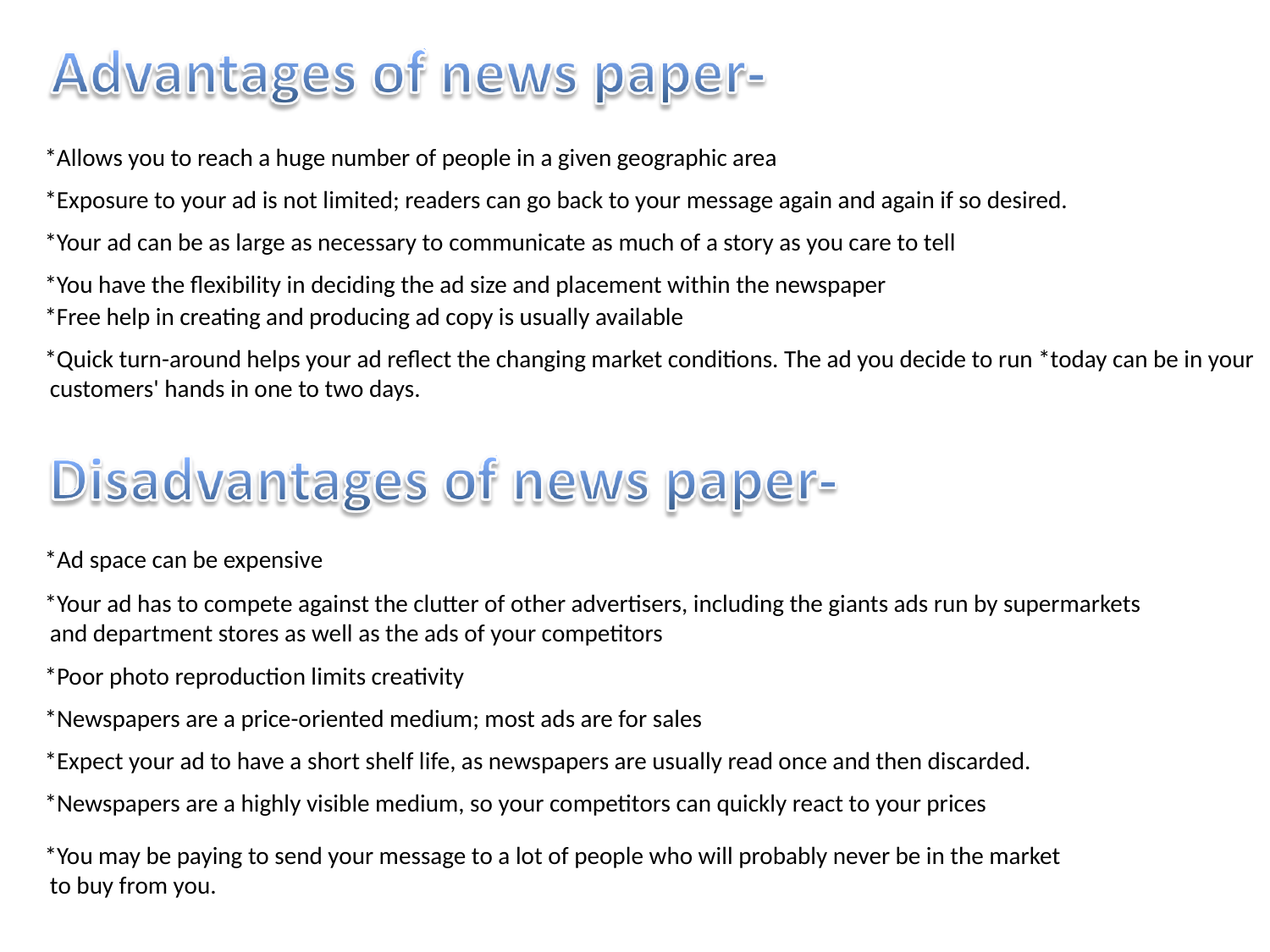

*Allows you to reach a huge number of people in a given geographic area
*Exposure to your ad is not limited; readers can go back to your message again and again if so desired.
*Your ad can be as large as necessary to communicate as much of a story as you care to tell
*You have the flexibility in deciding the ad size and placement within the newspaper
*Free help in creating and producing ad copy is usually available
*Quick turn-around helps your ad reflect the changing market conditions. The ad you decide to run *today can be in your  customers' hands in one to two days.

*Ad space can be expensive
*Your ad has to compete against the clutter of other advertisers, including the giants ads run by supermarkets  and department stores as well as the ads of your competitors
*Poor photo reproduction limits creativity
*Newspapers are a price-oriented medium; most ads are for sales
*Expect your ad to have a short shelf life, as newspapers are usually read once and then discarded.
*Newspapers are a highly visible medium, so your competitors can quickly react to your prices

*You may be paying to send your message to a lot of people who will probably never be in the market  to buy from you.